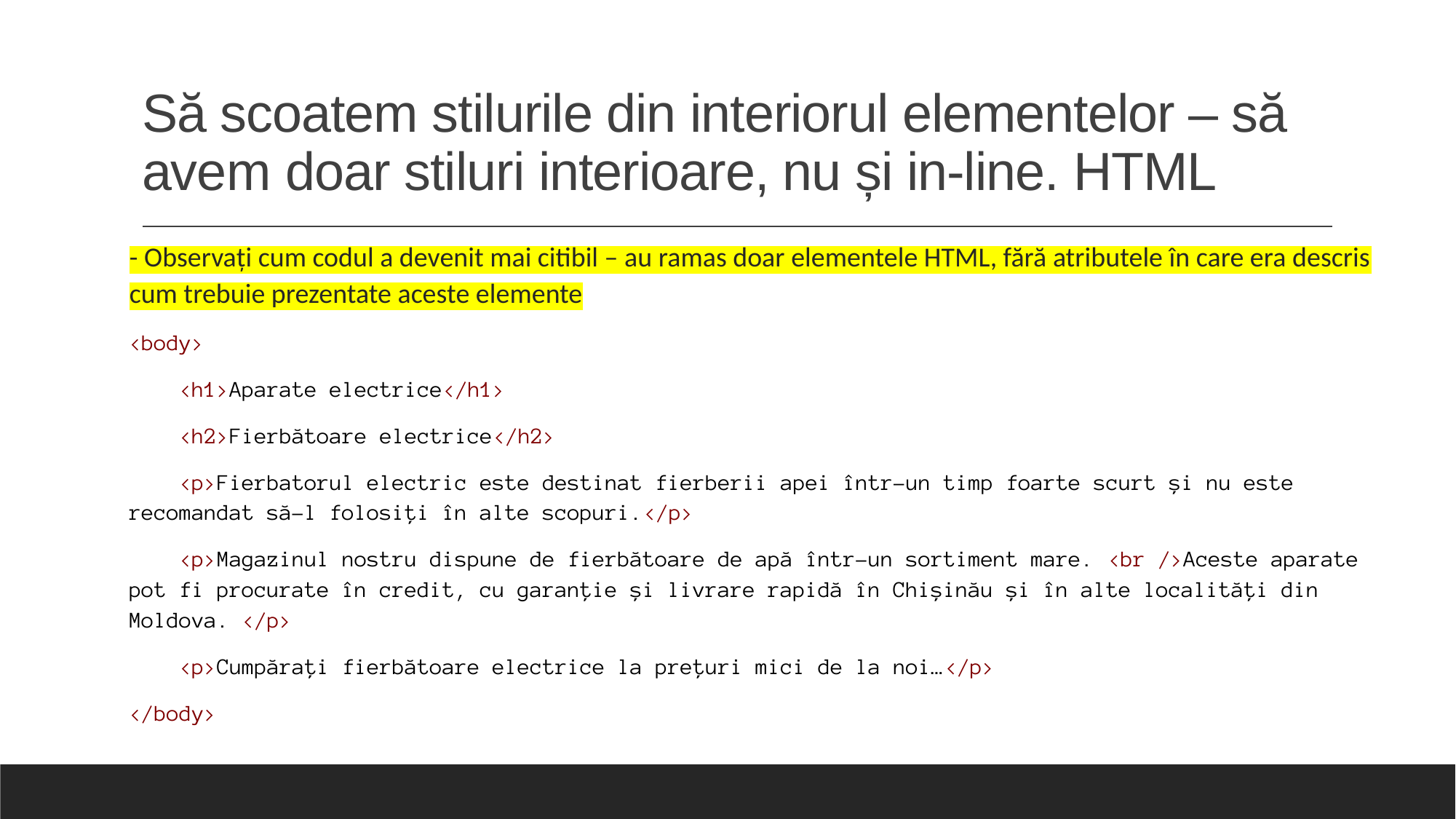

# Să scoatem stilurile din interiorul elementelor – să avem doar stiluri interioare, nu și in-line. HTML
- Observați cum codul a devenit mai citibil – au ramas doar elementele HTML, fără atributele în care era descris cum trebuie prezentate aceste elemente
<body>
    <h1>Aparate electrice</h1>
    <h2>Fierbătoare electrice</h2>
    <p>Fierbatorul electric este destinat fierberii apei într-un timp foarte scurt și nu este recomandat să-l folosiți în alte scopuri.</p>
    <p>Magazinul nostru dispune de fierbătoare de apă într-un sortiment mare. <br />Aceste aparate pot fi procurate în credit, cu garanție și livrare rapidă în Chișinău și în alte localități din Moldova. </p>
    <p>Cumpărați fierbătoare electrice la prețuri mici de la noi…</p>
</body>